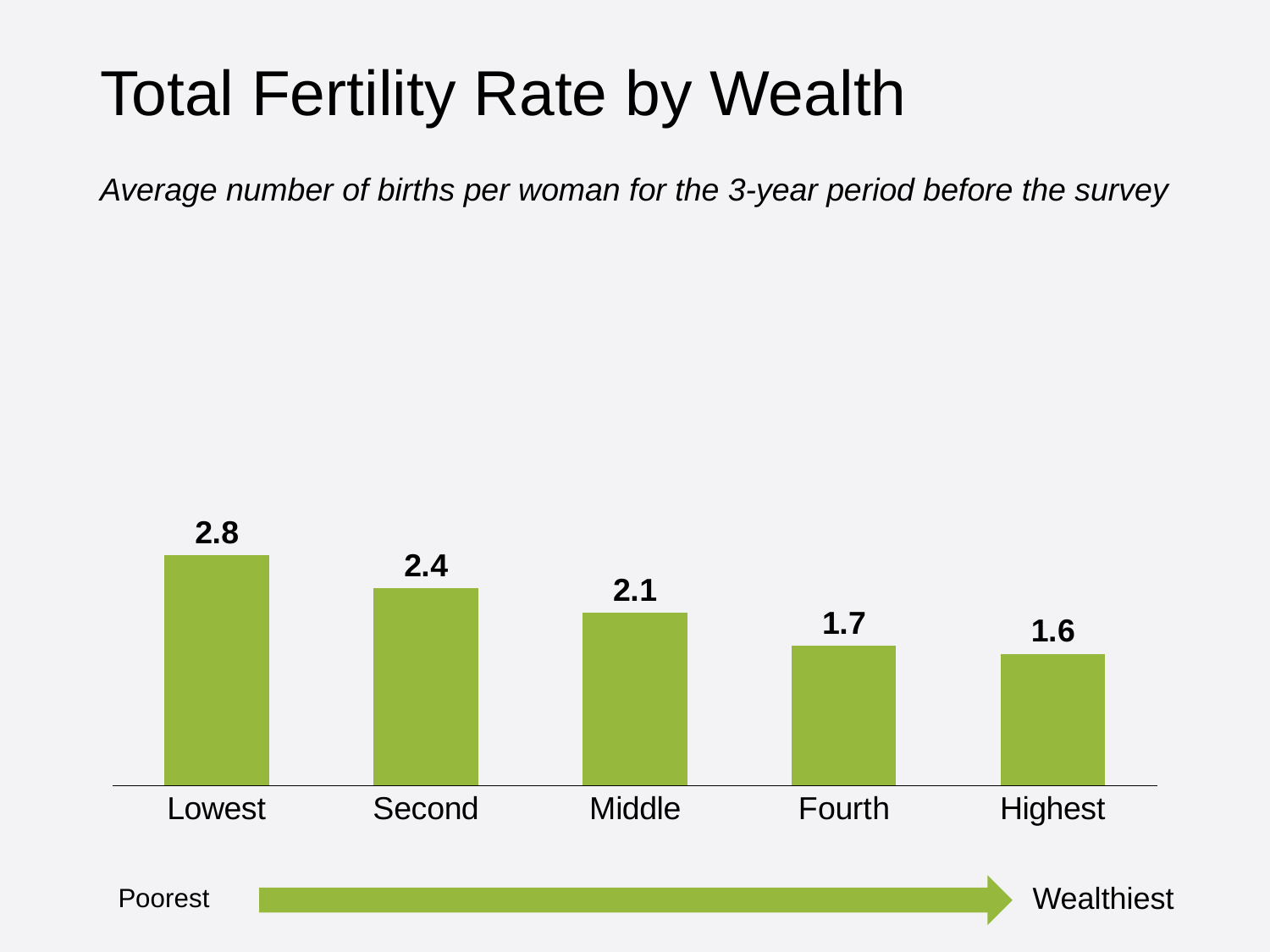

# Total Fertility Rate by Wealth
Average number of births per woman for the 3-year period before the survey

### Chart

| Category | Lowest |
|---|---|
| Lowest | 2.8 |
| Second | 2.4 |
| Middle | 2.1 |
| Fourth | 1.7 |
| Highest | 1.6 |
Wealthiest
Poorest